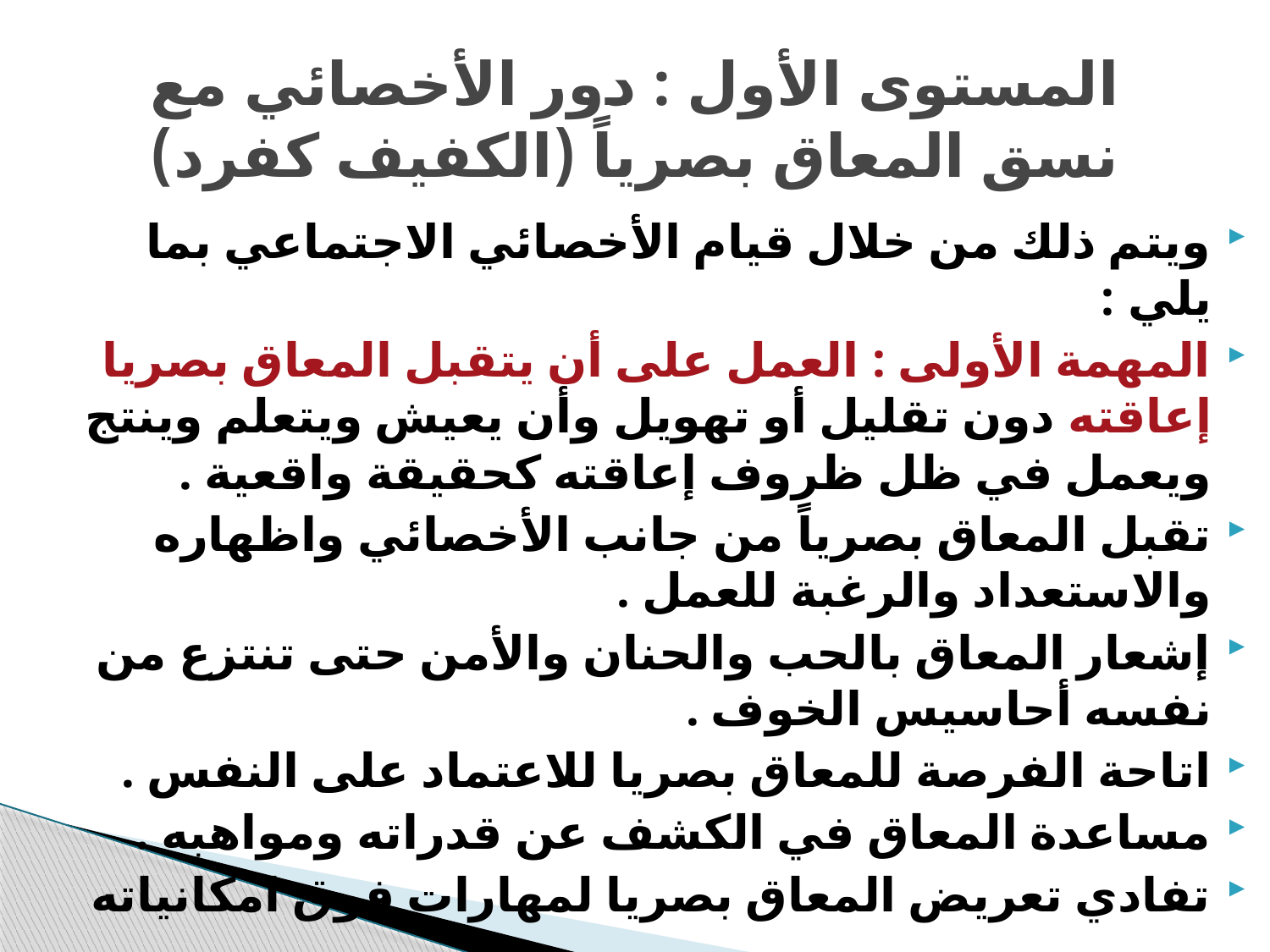

# المستوى الأول : دور الأخصائي مع نسق المعاق بصرياً (الكفيف كفرد)
ويتم ذلك من خلال قيام الأخصائي الاجتماعي بما يلي :
المهمة الأولى : العمل على أن يتقبل المعاق بصريا إعاقته دون تقليل أو تهويل وأن يعيش ويتعلم وينتج ويعمل في ظل ظروف إعاقته كحقيقة واقعية .
تقبل المعاق بصرياً من جانب الأخصائي واظهاره والاستعداد والرغبة للعمل .
إشعار المعاق بالحب والحنان والأمن حتى تنتزع من نفسه أحاسيس الخوف .
اتاحة الفرصة للمعاق بصريا للاعتماد على النفس .
مساعدة المعاق في الكشف عن قدراته ومواهبه .
تفادي تعريض المعاق بصريا لمهارات فوق امكانياته